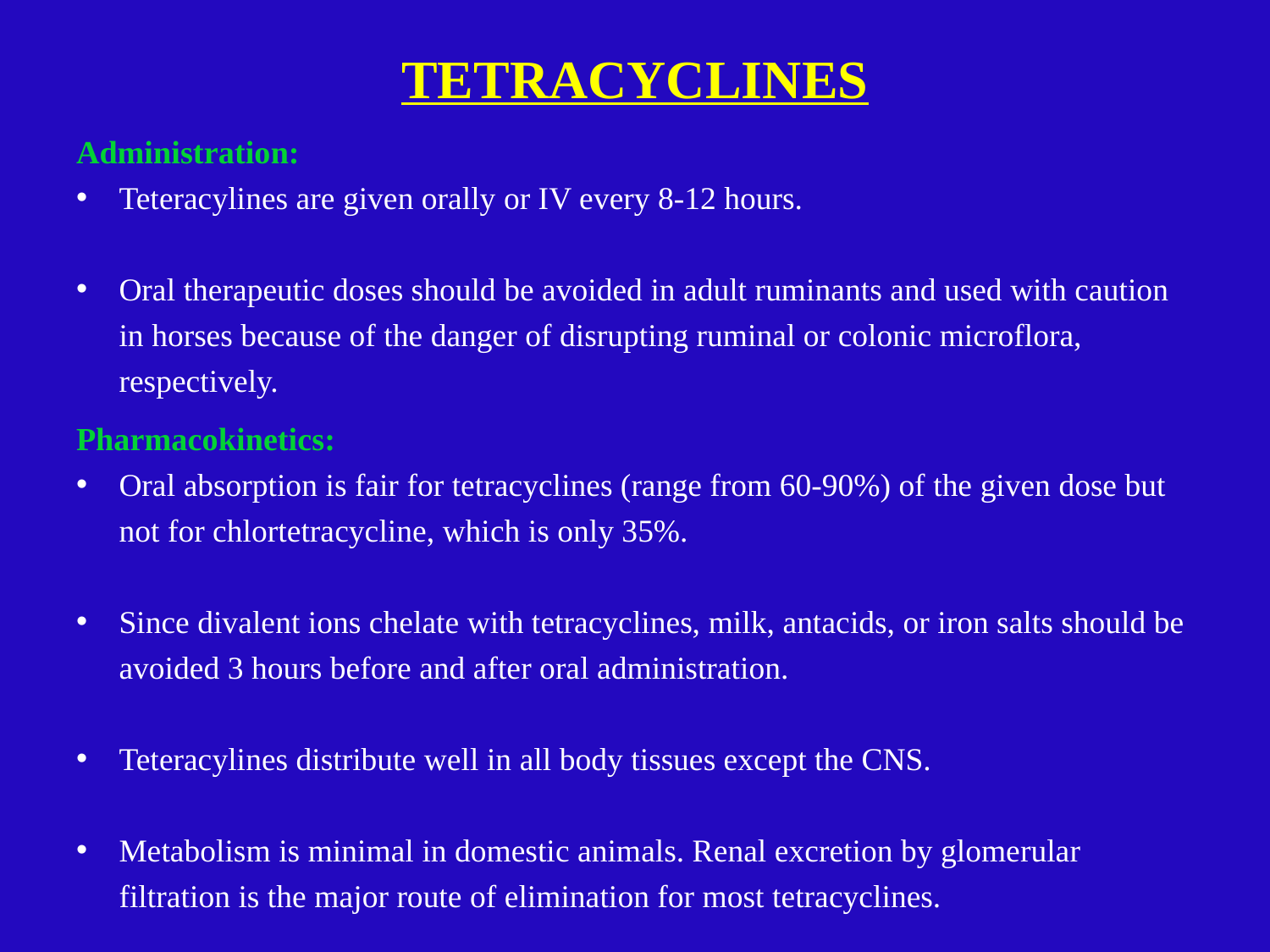

# TETRACYCLINES
Administration:
Teteracylines are given orally or IV every 8-12 hours.

Oral therapeutic doses should be avoided in adult ruminants and used with caution in horses because of the danger of disrupting ruminal or colonic microflora, respectively.
Pharmacokinetics:
Oral absorption is fair for tetracyclines (range from 60-90%) of the given dose but not for chlortetracycline, which is only 35%.

Since divalent ions chelate with tetracyclines, milk, antacids, or iron salts should be avoided 3 hours before and after oral administration.

Teteracylines distribute well in all body tissues except the CNS.

Metabolism is minimal in domestic animals. Renal excretion by glomerular filtration is the major route of elimination for most tetracyclines.